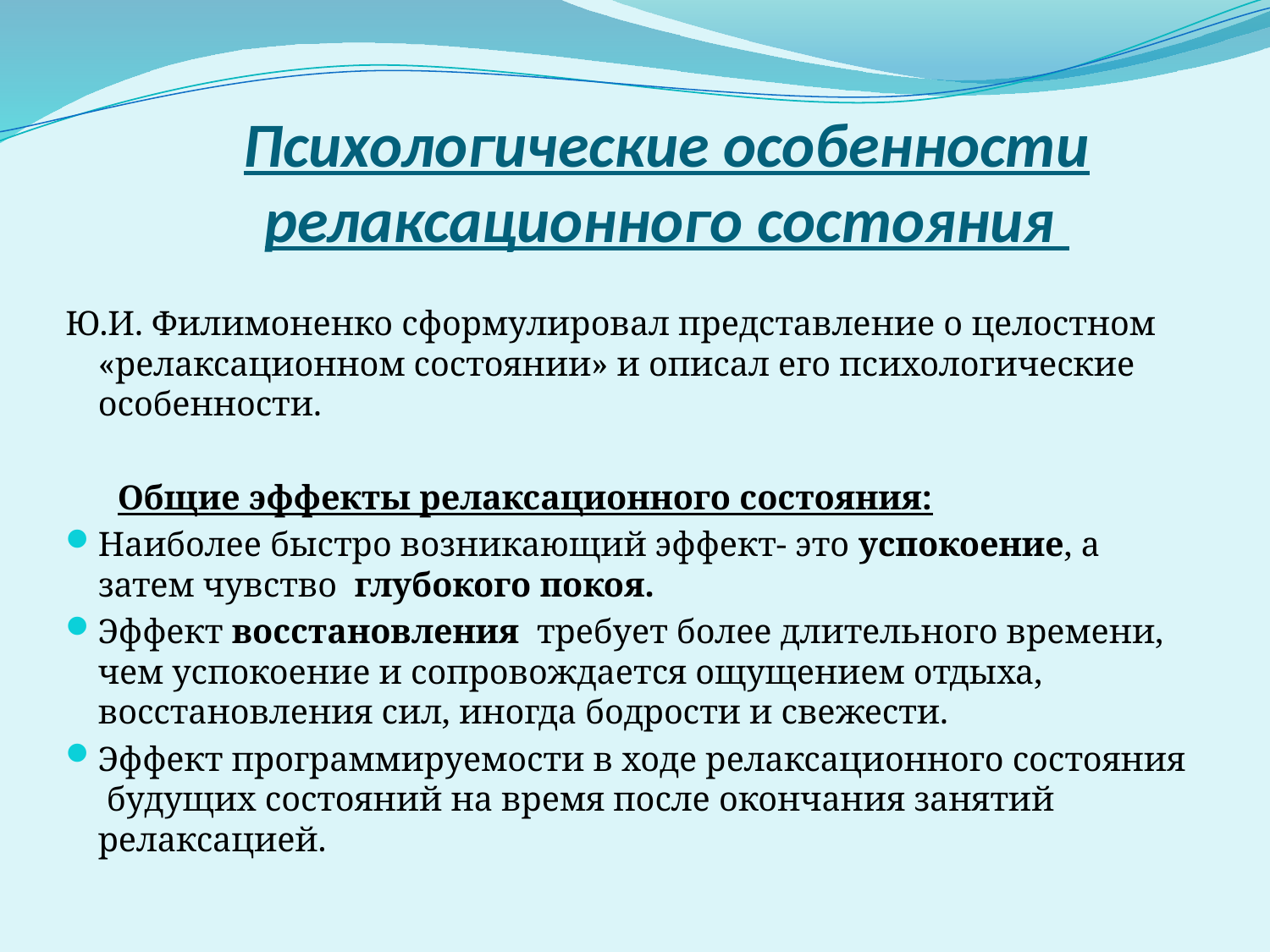

# Психологические особенности релаксационного состояния
Ю.И. Филимоненко сформулировал представление о целостном  «релаксационном состоянии» и описал его психологические особенности.

      Общие эффекты релаксационного состояния:
Наиболее быстро возникающий эффект- это успокоение, а затем чувство  глубокого покоя.
Эффект восстановления  требует более длительного времени, чем успокоение и сопровождается ощущением отдыха, восстановления сил, иногда бодрости и свежести.
Эффект программируемости в ходе релаксационного состояния  будущих состояний на время после окончания занятий релаксацией.